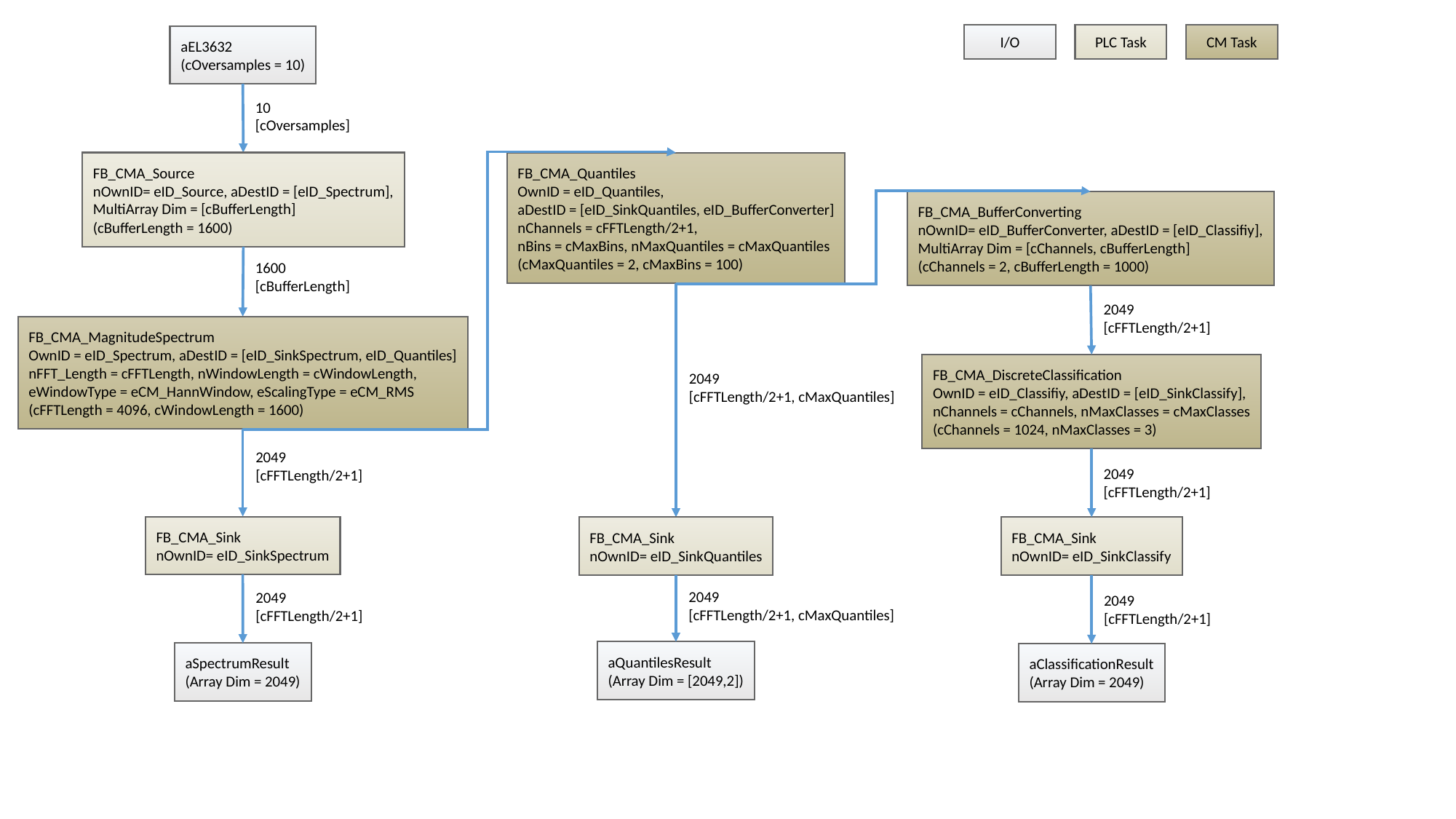

I/O
PLC Task
CM Task
aEL3632
(cOversamples = 10)
10
[cOversamples]
FB_CMA_Source
nOwnID= eID_Source, aDestID = [eID_Spectrum],
MultiArray Dim = [cBufferLength]
(cBufferLength = 1600)
FB_CMA_Quantiles
OwnID = eID_Quantiles,
aDestID = [eID_SinkQuantiles, eID_BufferConverter]
nChannels = cFFTLength/2+1,
nBins = cMaxBins, nMaxQuantiles = cMaxQuantiles
(cMaxQuantiles = 2, cMaxBins = 100)
FB_CMA_BufferConverting
nOwnID= eID_BufferConverter, aDestID = [eID_Classifiy],
MultiArray Dim = [cChannels, cBufferLength]
(cChannels = 2, cBufferLength = 1000)
1600
[cBufferLength]
2049
[cFFTLength/2+1]
FB_CMA_MagnitudeSpectrum
OwnID = eID_Spectrum, aDestID = [eID_SinkSpectrum, eID_Quantiles]
nFFT_Length = cFFTLength, nWindowLength = cWindowLength,
eWindowType = eCM_HannWindow, eScalingType = eCM_RMS
(cFFTLength = 4096, cWindowLength = 1600)
FB_CMA_DiscreteClassification
OwnID = eID_Classifiy, aDestID = [eID_SinkClassify],
nChannels = cChannels, nMaxClasses = cMaxClasses
(cChannels = 1024, nMaxClasses = 3)
2049
[cFFTLength/2+1, cMaxQuantiles]
2049
[cFFTLength/2+1]
2049
[cFFTLength/2+1]
FB_CMA_Sink
nOwnID= eID_SinkSpectrum
FB_CMA_Sink
nOwnID= eID_SinkQuantiles
FB_CMA_Sink
nOwnID= eID_SinkClassify
2049
[cFFTLength/2+1, cMaxQuantiles]
2049
[cFFTLength/2+1]
2049
[cFFTLength/2+1]
aQuantilesResult
(Array Dim = [2049,2])
aSpectrumResult
(Array Dim = 2049)
aClassificationResult
(Array Dim = 2049)